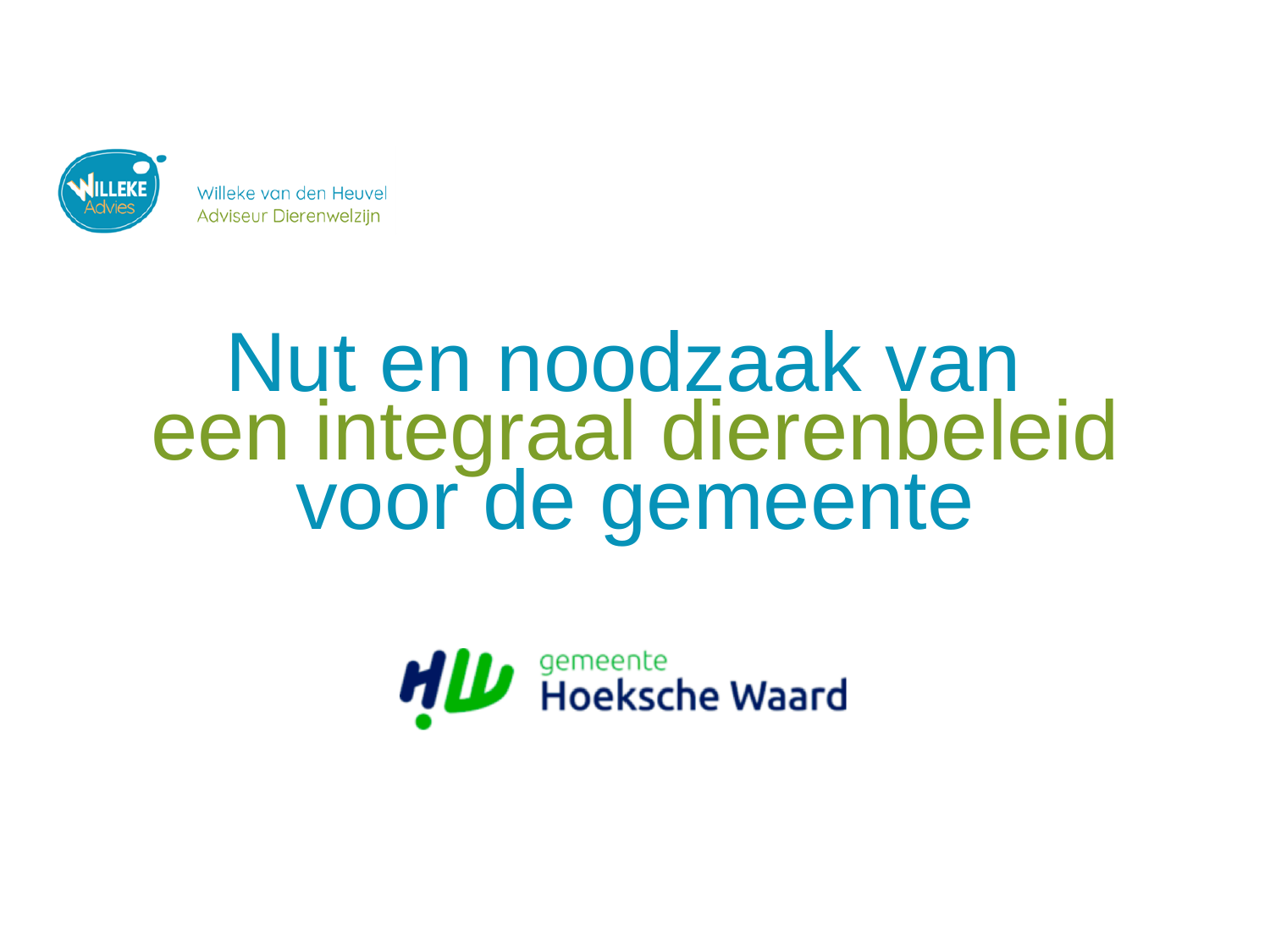

Nut en noodzaak van
een integraal dierenbeleid
voor de gemeente